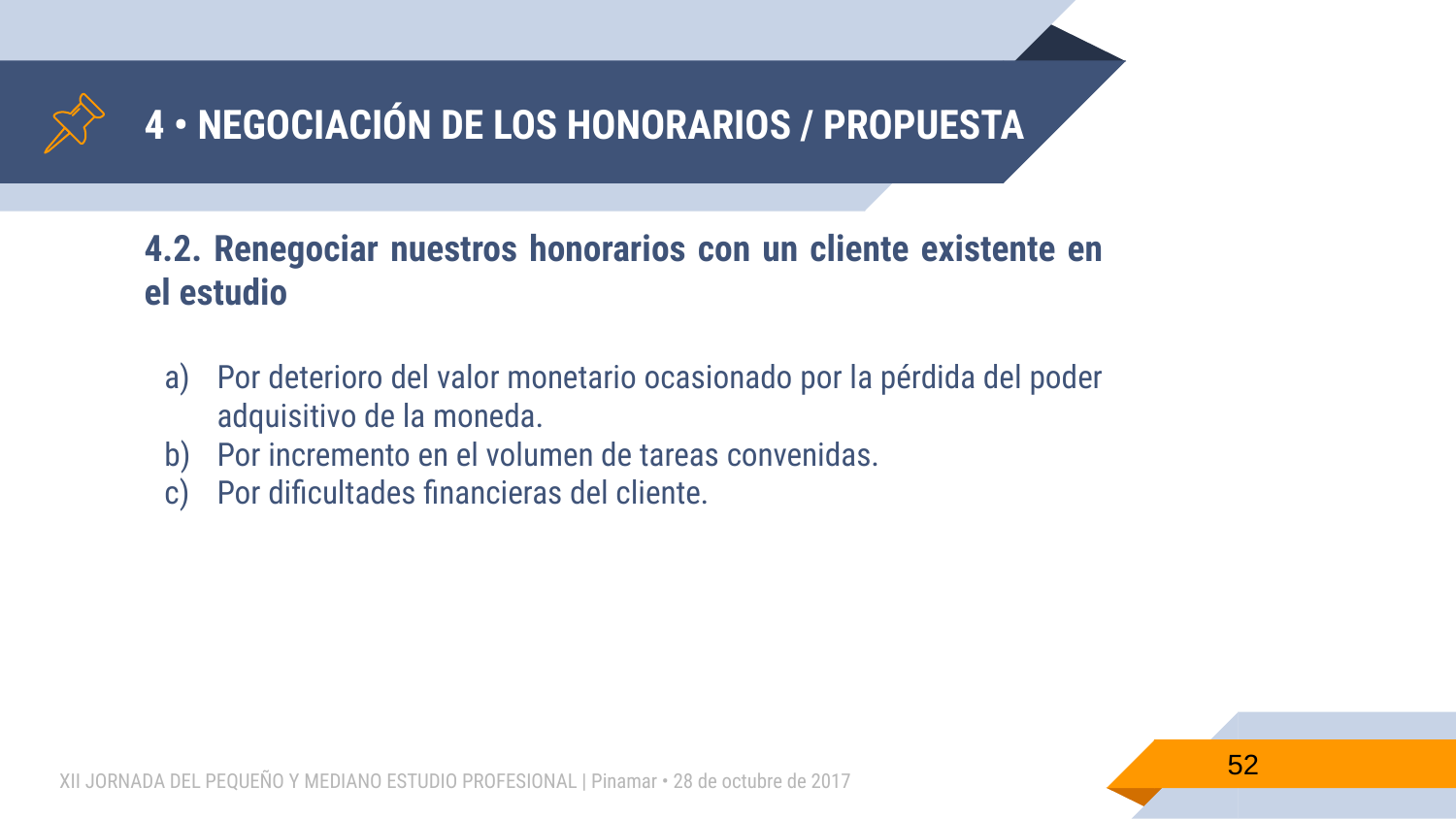

# 4 • NEGOCIACIÓN DE LOS HONORARIOS / PROPUESTA

4.2. Renegociar nuestros honorarios con un cliente existente en el estudio

Por deterioro del valor monetario ocasionado por la pérdida del poder adquisitivo de la moneda.
Por incremento en el volumen de tareas convenidas.
Por dificultades financieras del cliente.

52